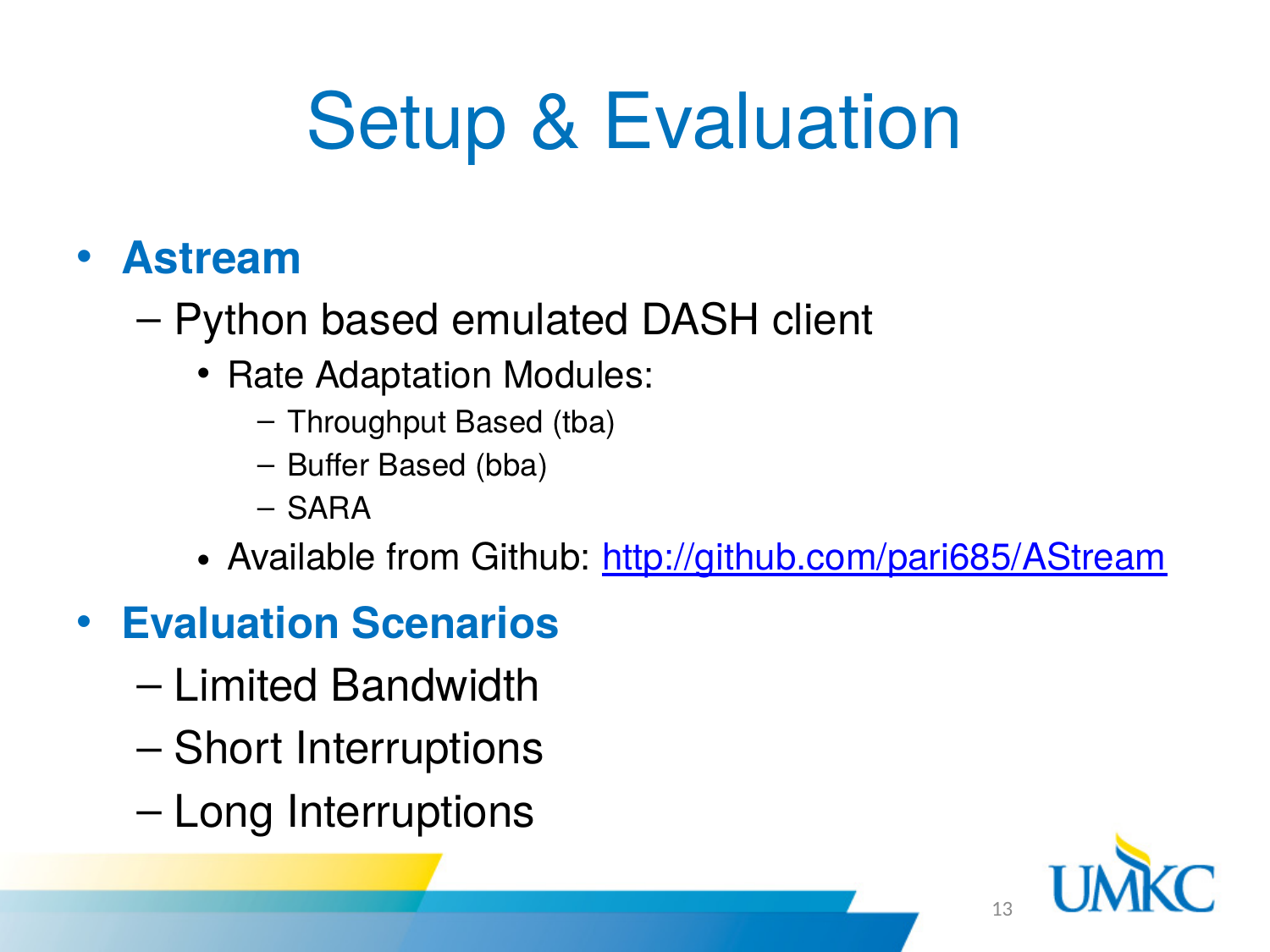

# Setup & Evaluation
Astream
Python based emulated DASH client
Rate Adaptation Modules:
Throughput Based (tba)
Buffer Based (bba)
SARA
Available from Github: http://github.com/pari685/AStream
Evaluation Scenarios
Limited Bandwidth
Short Interruptions
Long Interruptions

13